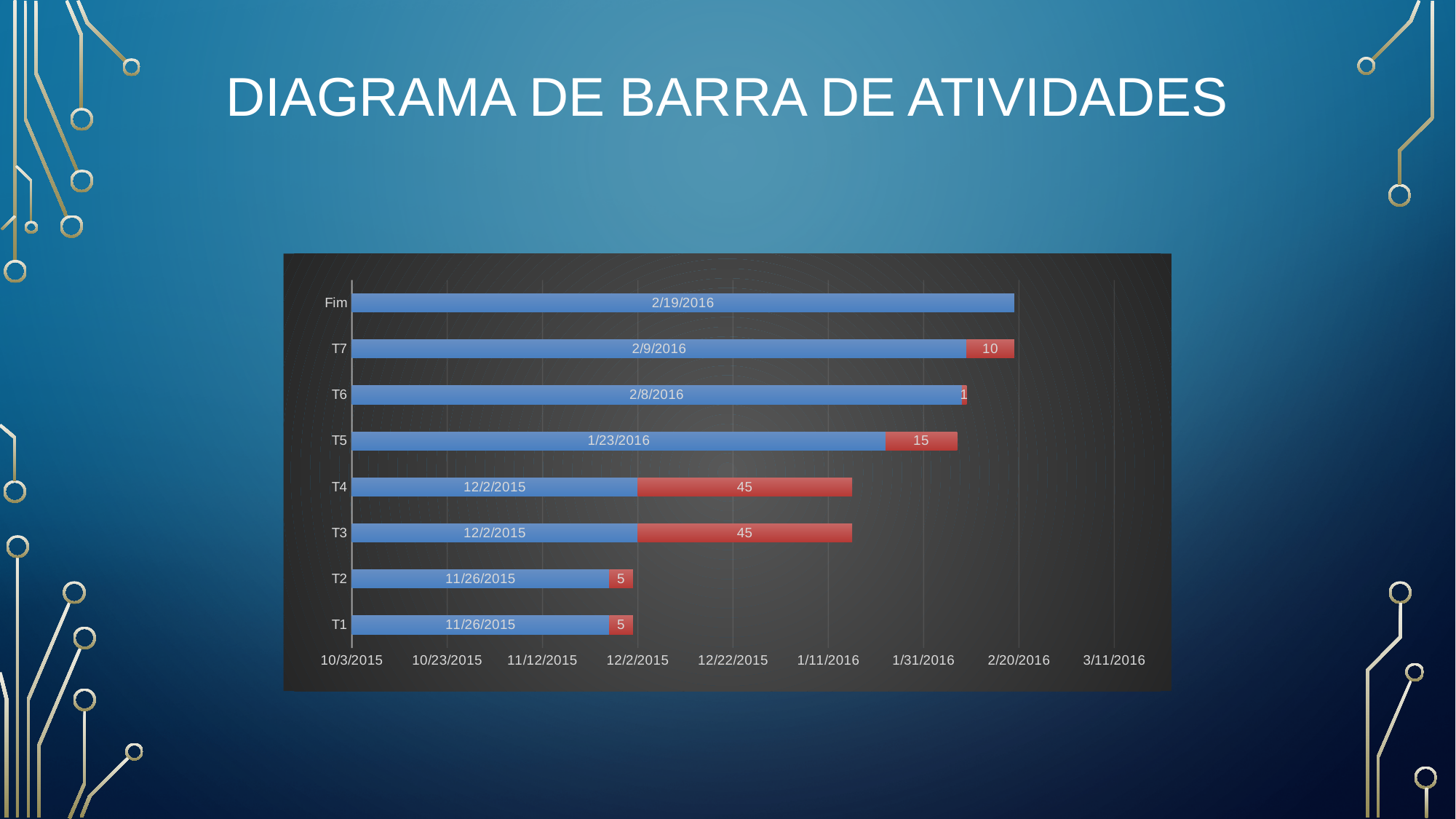

# Diagrama de barra de atividades

### Chart

| Category | Ínicio | Duração Dias |
|---|---|---|
| T1 | 42334.0 | 5.0 |
| T2 | 42334.0 | 5.0 |
| T3 | 42340.0 | 45.0 |
| T4 | 42340.0 | 45.0 |
| T5 | 42392.0 | 15.0 |
| T6 | 42408.0 | 1.0 |
| T7 | 42409.0 | 10.0 |
| Fim | 42419.0 | None |